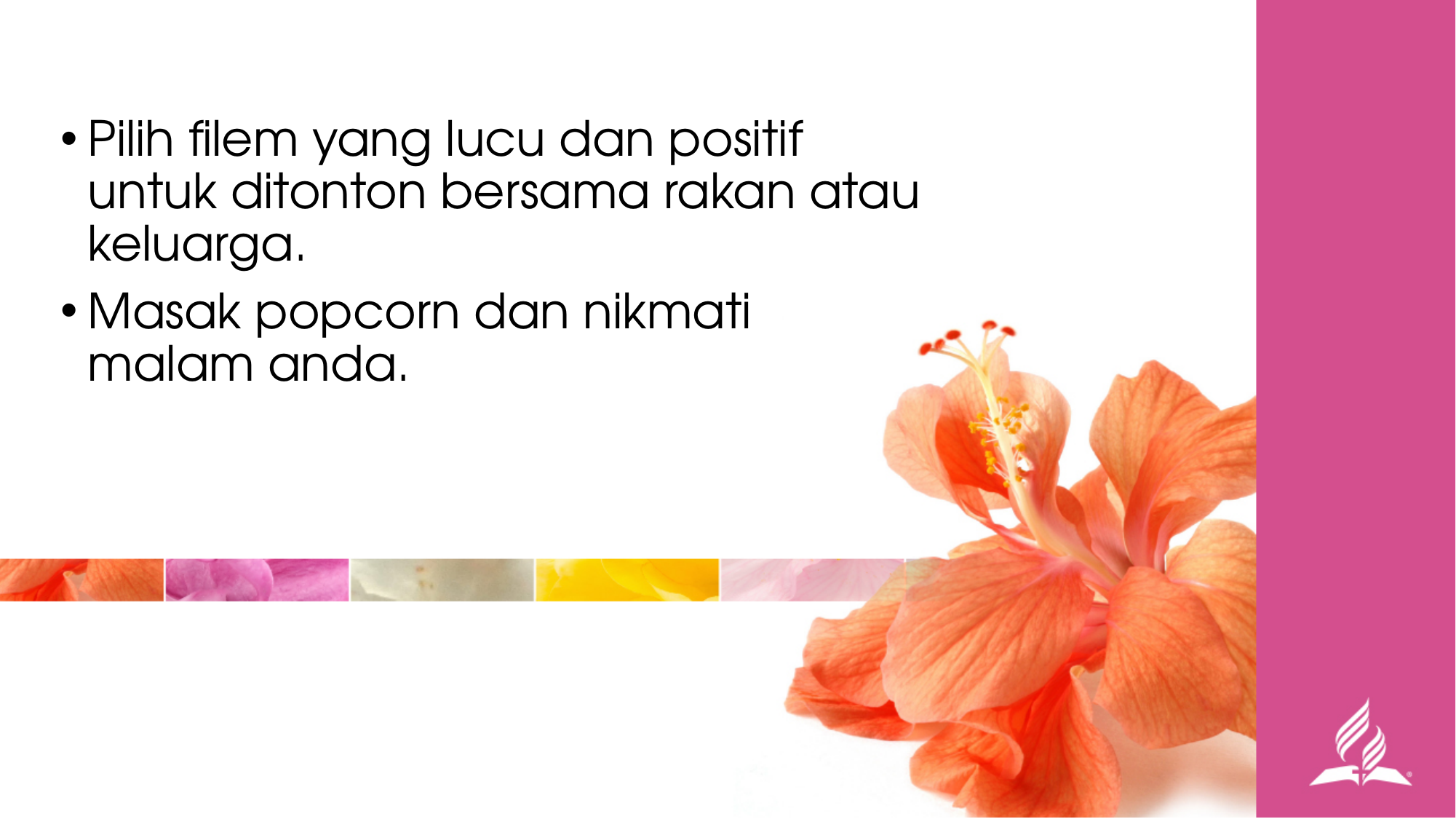

Pilih filem yang lucu dan positif untuk ditonton bersama rakan atau keluarga.
Masak popcorn dan nikmati malam anda.